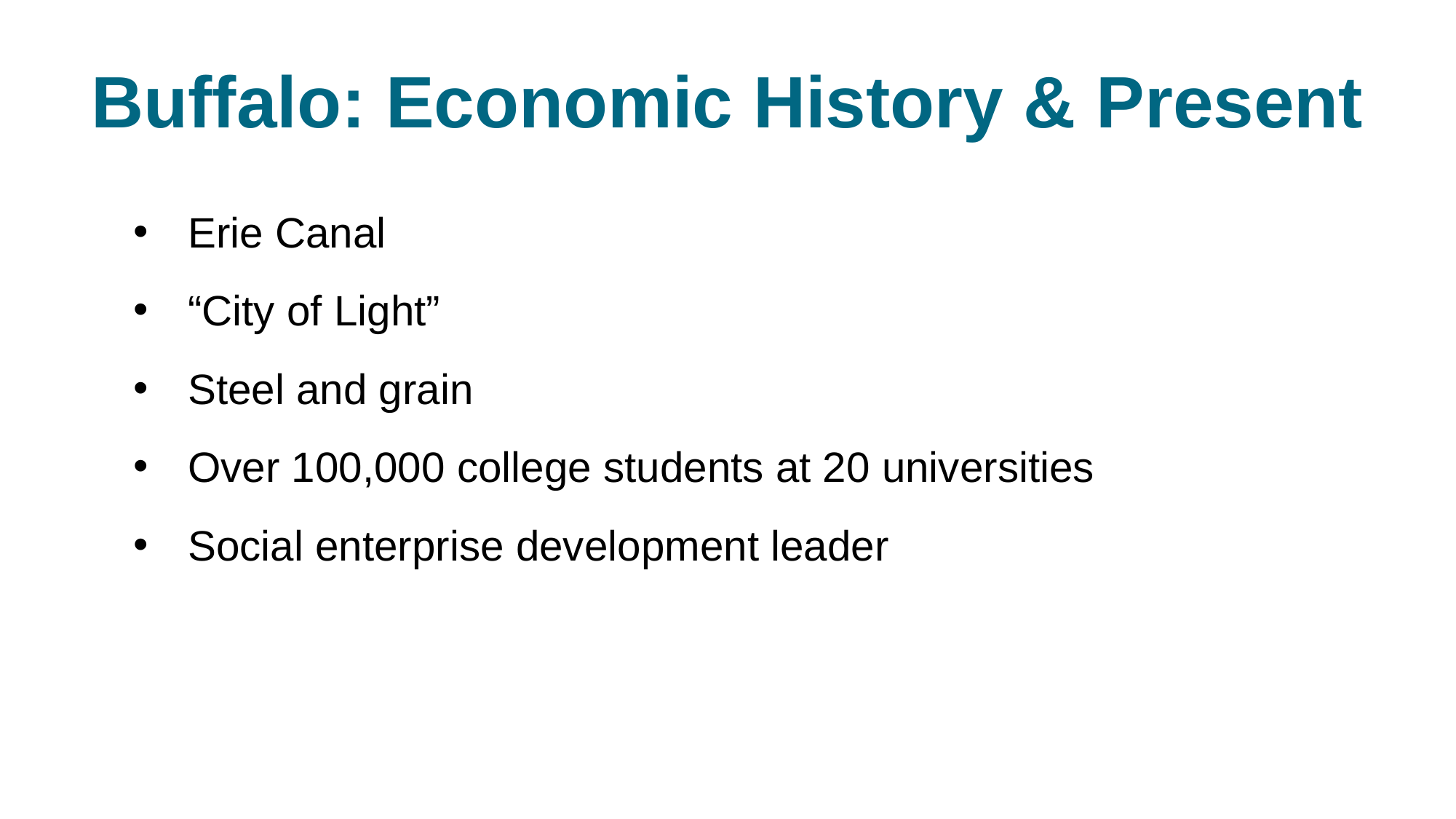

# Buffalo: Economic History & Present
Erie Canal
“City of Light”
Steel and grain
Over 100,000 college students at 20 universities
Social enterprise development leader